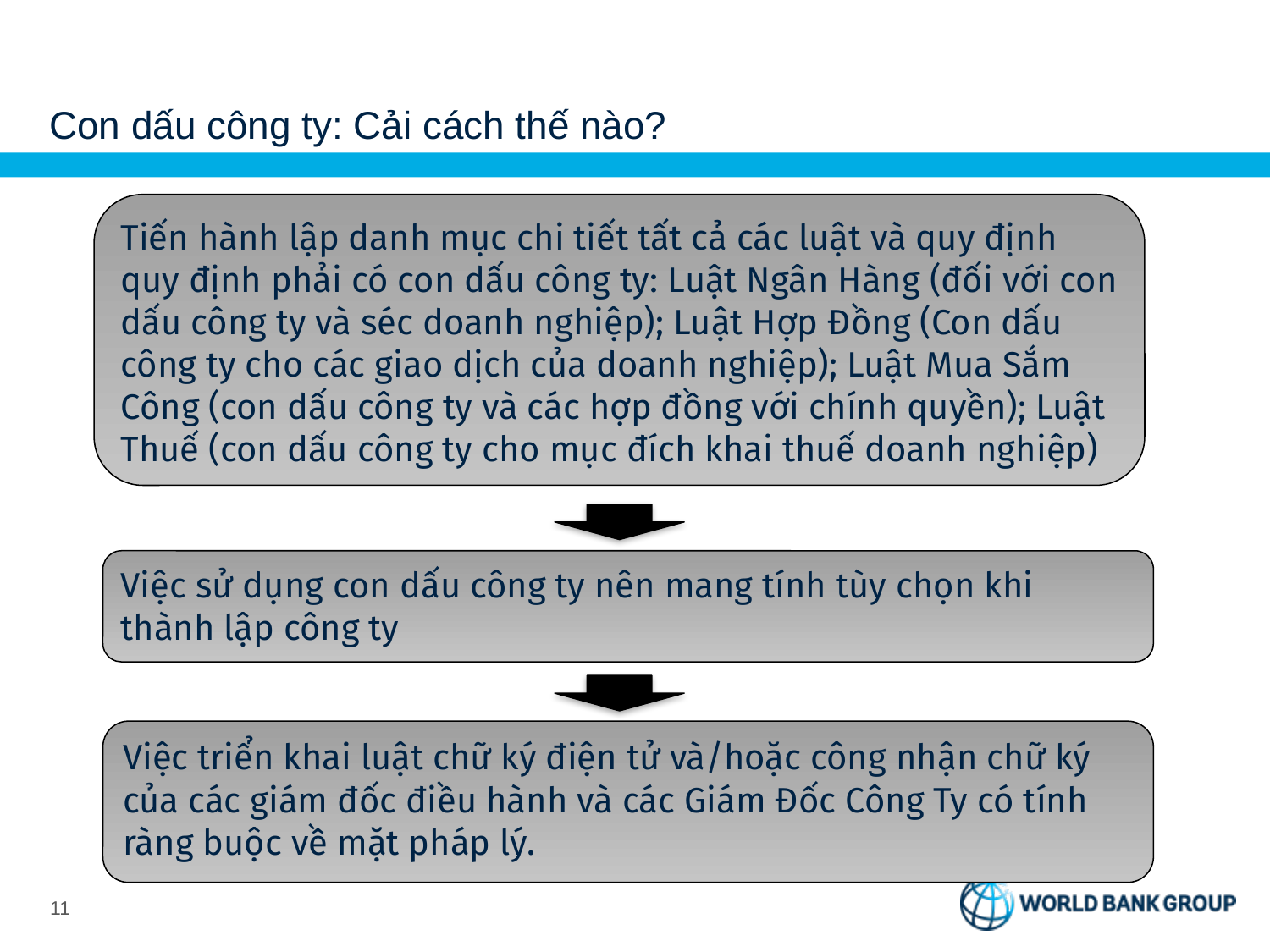

# Con dấu công ty: Cải cách thế nào?
Tiến hành lập danh mục chi tiết tất cả các luật và quy định quy định phải có con dấu công ty: Luật Ngân Hàng (đối với con dấu công ty và séc doanh nghiệp); Luật Hợp Đồng (Con dấu công ty cho các giao dịch của doanh nghiệp); Luật Mua Sắm Công (con dấu công ty và các hợp đồng với chính quyền); Luật Thuế (con dấu công ty cho mục đích khai thuế doanh nghiệp)

Việc sử dụng con dấu công ty nên mang tính tùy chọn khi thành lập công ty

Việc triển khai luật chữ ký điện tử và/hoặc công nhận chữ ký của các giám đốc điều hành và các Giám Đốc Công Ty có tính ràng buộc về mặt pháp lý.
11